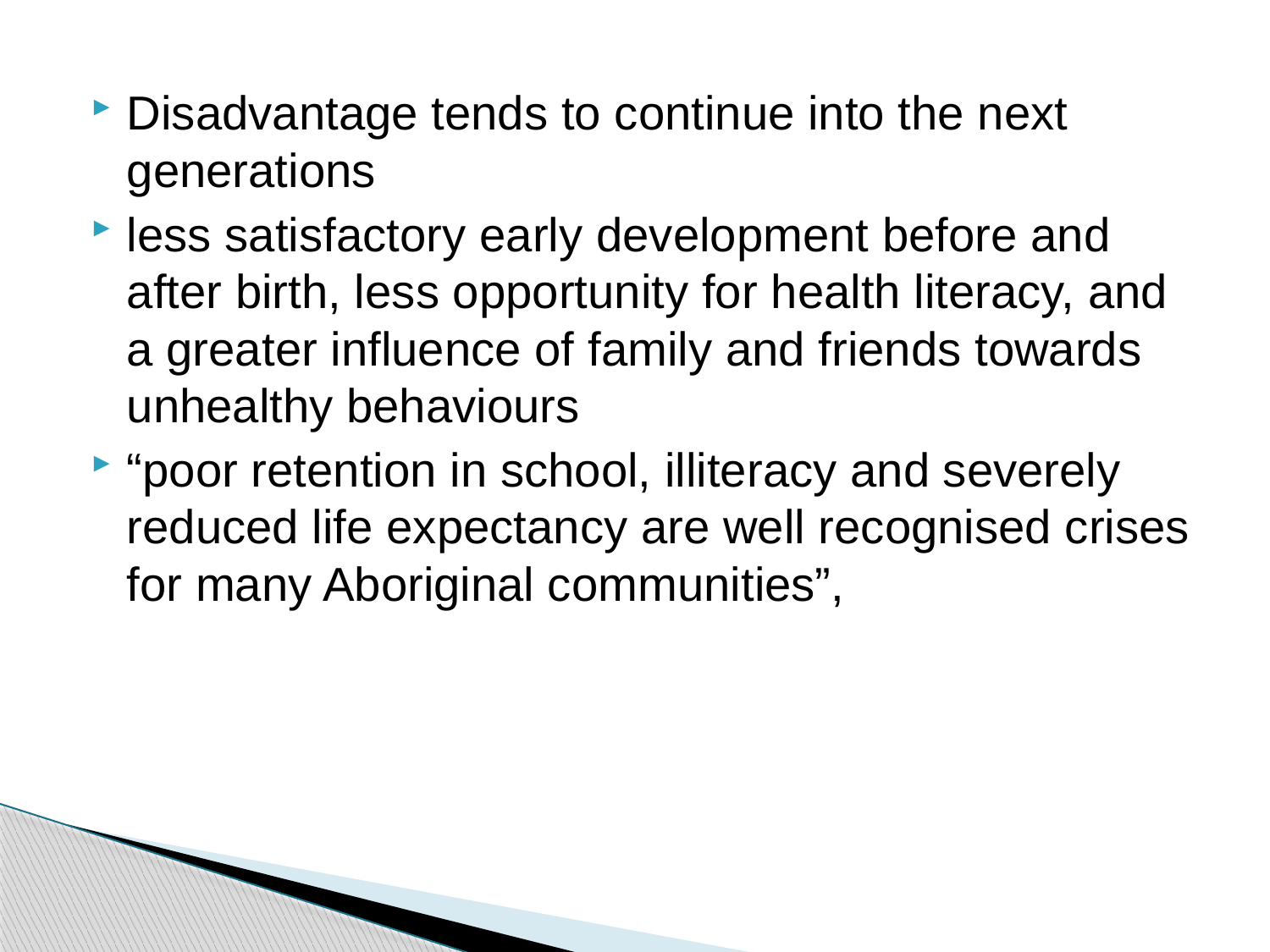

Disadvantage tends to continue into the next generations
less satisfactory early development before and after birth, less opportunity for health literacy, and a greater influence of family and friends towards unhealthy behaviours
“poor retention in school, illiteracy and severely reduced life expectancy are well recognised crises for many Aboriginal communities”,